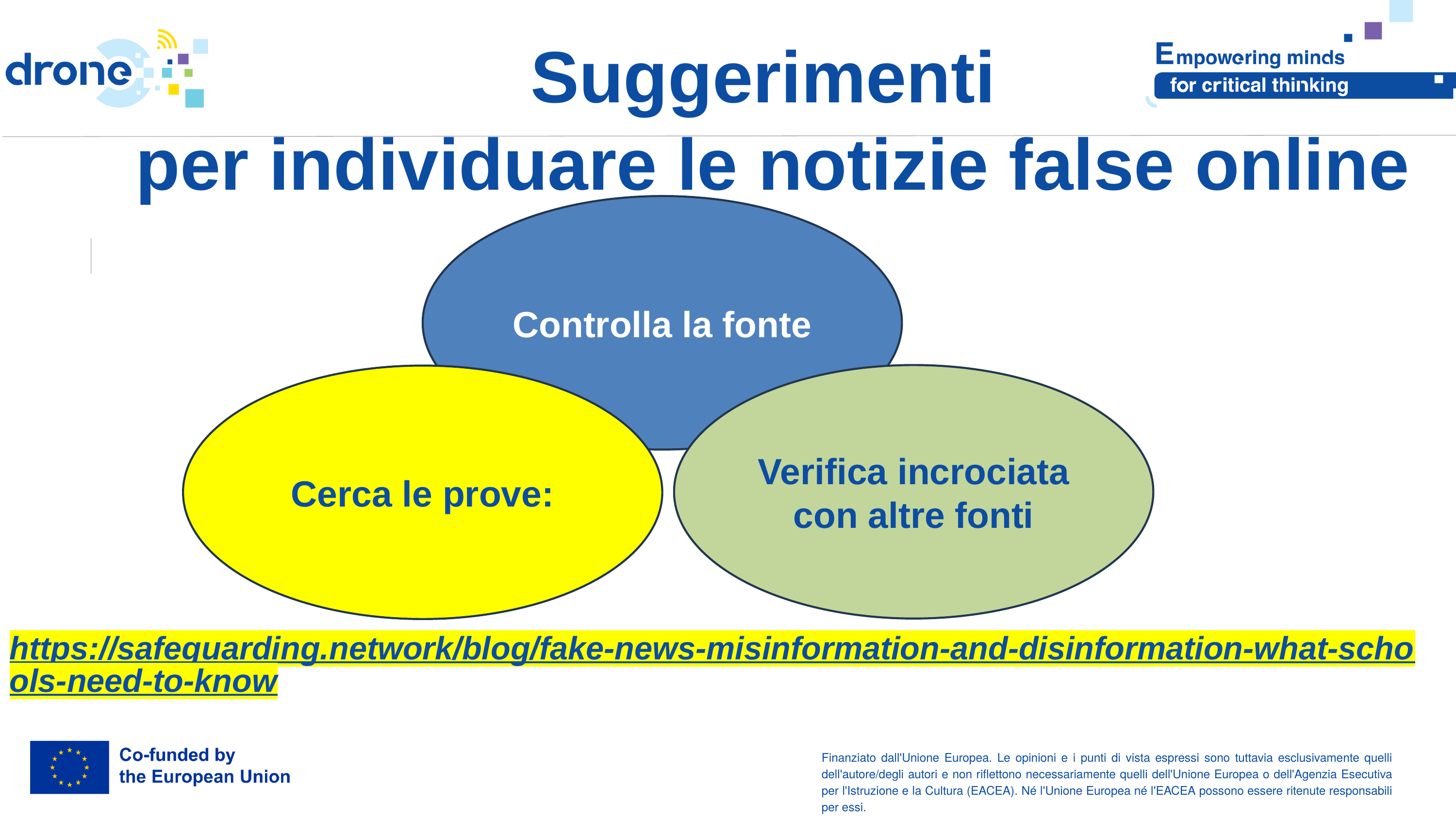

Suggerimenti
per individuare le notizie false online

Controlla la fonte
Verifica incrociata con altre fonti
Cerca le prove:
.
https://safeguarding.network/blog/fake-news-misinformation-and-disinformation-what-schools-need-to-know

Finanziato dall'Unione Europea. Le opinioni e i punti di vista espressi sono tuttavia esclusivamente quelli dell'autore/degli autori e non riflettono necessariamente quelli dell'Unione Europea o dell'Agenzia Esecutiva per l'Istruzione e la Cultura (EACEA). Né l'Unione Europea né l'EACEA possono essere ritenute responsabili per essi.